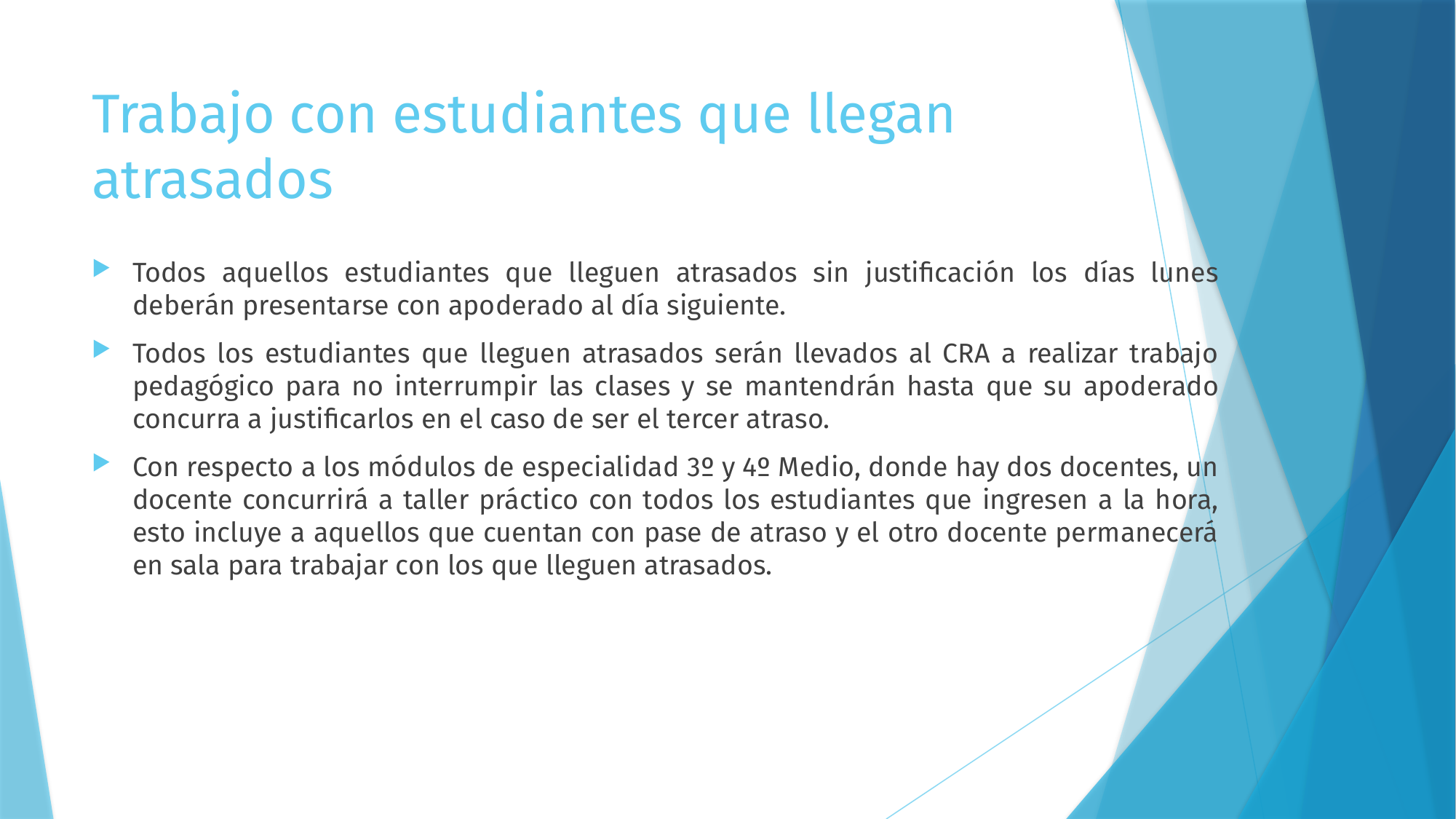

# Trabajo con estudiantes que llegan atrasados
Todos aquellos estudiantes que lleguen atrasados sin justificación los días lunes deberán presentarse con apoderado al día siguiente.
Todos los estudiantes que lleguen atrasados serán llevados al CRA a realizar trabajo pedagógico para no interrumpir las clases y se mantendrán hasta que su apoderado concurra a justificarlos en el caso de ser el tercer atraso.
Con respecto a los módulos de especialidad 3º y 4º Medio, donde hay dos docentes, un docente concurrirá a taller práctico con todos los estudiantes que ingresen a la hora, esto incluye a aquellos que cuentan con pase de atraso y el otro docente permanecerá en sala para trabajar con los que lleguen atrasados.